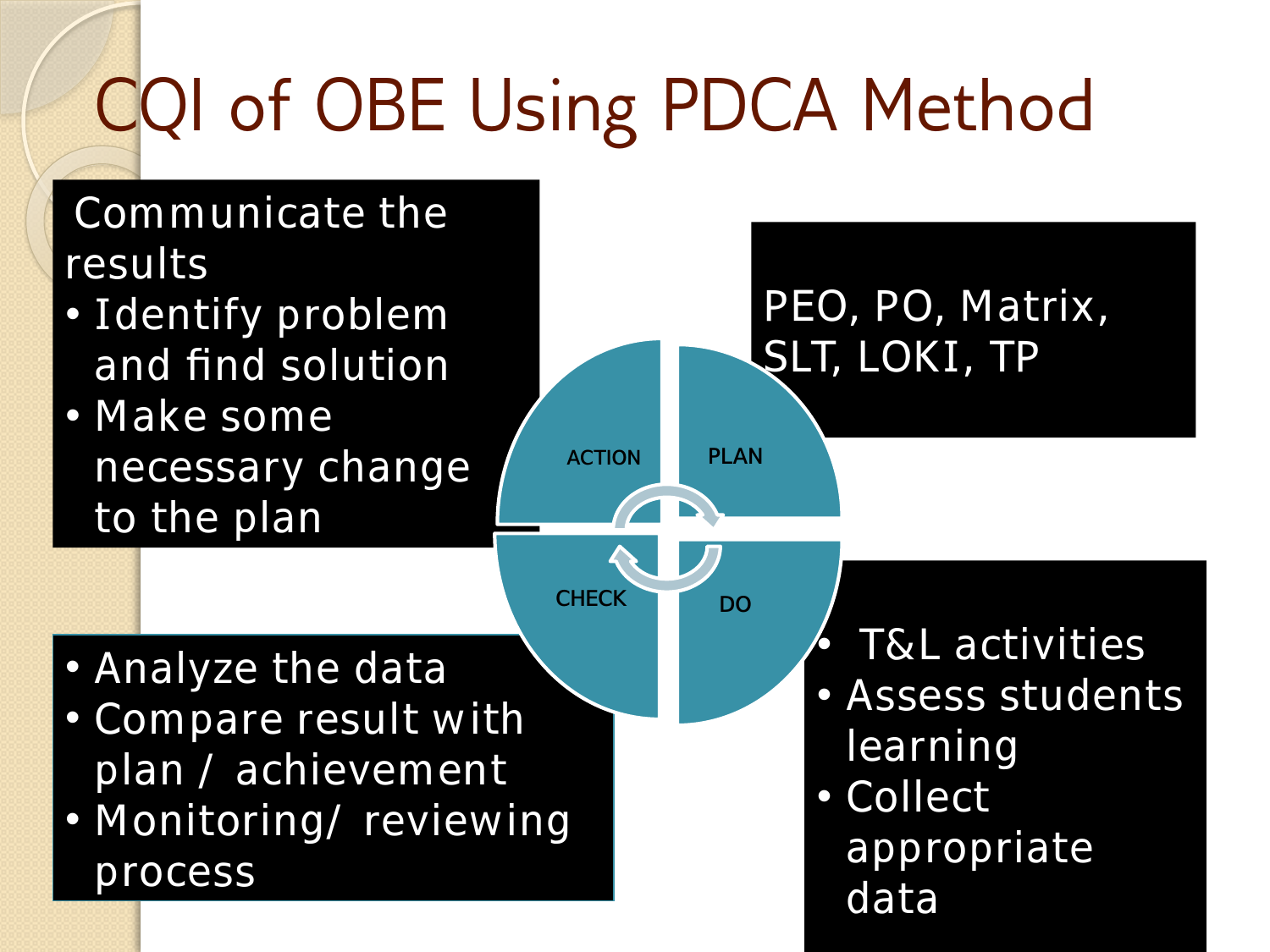

# CQI of OBE Using PDCA Method
 Communicate the results
Identify problem and find solution
Make some necessary change to the plan

PEO, PO, Matrix, SLT, LOKI, TP

ACTION
PLAN

CHECK
DO

 T&L activities
Assess students learning
Collect appropriate  data

Analyze the data
Compare result with plan / achievement
Monitoring/ reviewing process